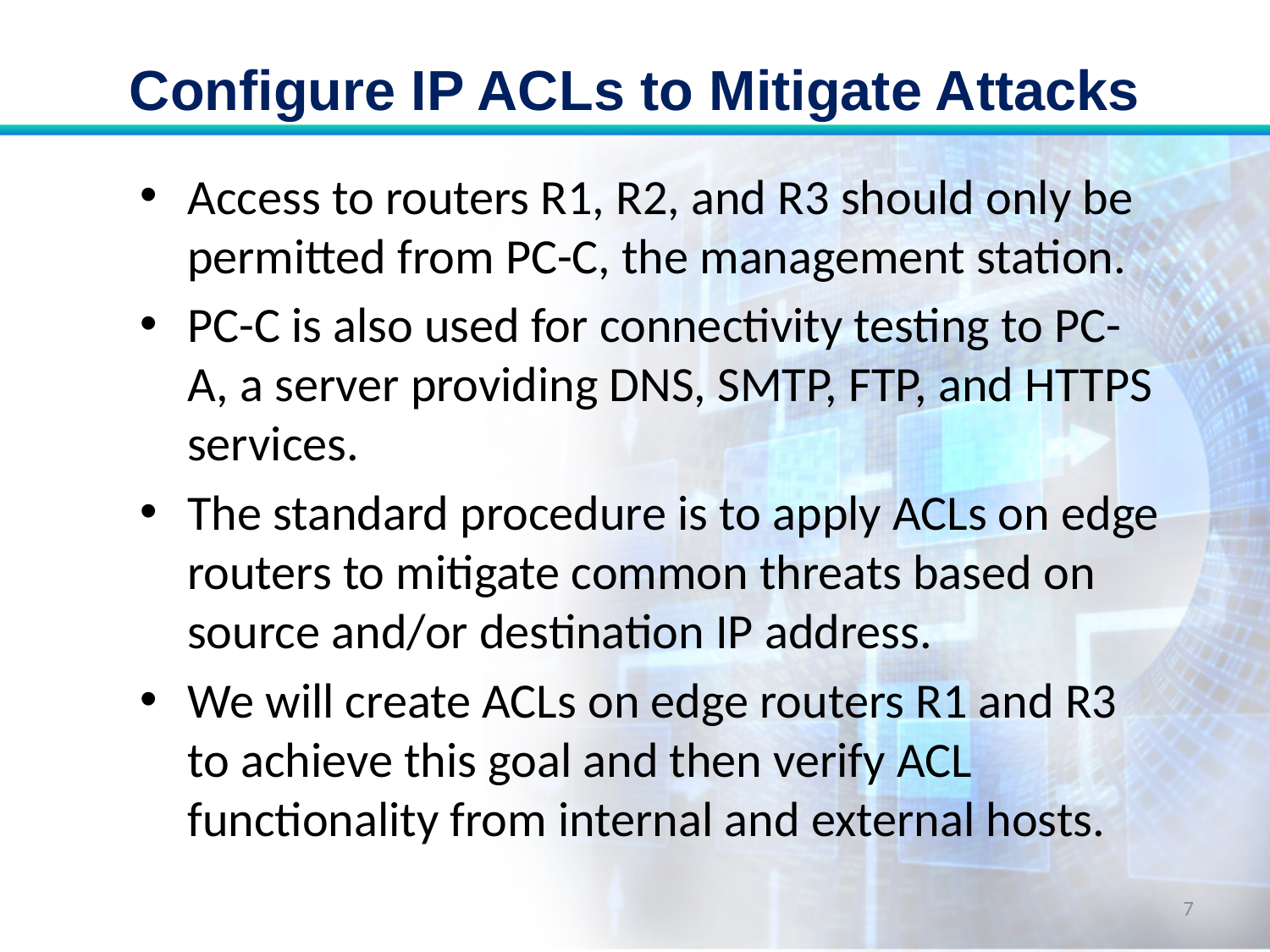

# Configure IP ACLs to Mitigate Attacks
Access to routers R1, R2, and R3 should only be permitted from PC-C, the management station.
PC-C is also used for connectivity testing to PC-A, a server providing DNS, SMTP, FTP, and HTTPS services.
The standard procedure is to apply ACLs on edge routers to mitigate common threats based on source and/or destination IP address.
We will create ACLs on edge routers R1 and R3 to achieve this goal and then verify ACL functionality from internal and external hosts.

7